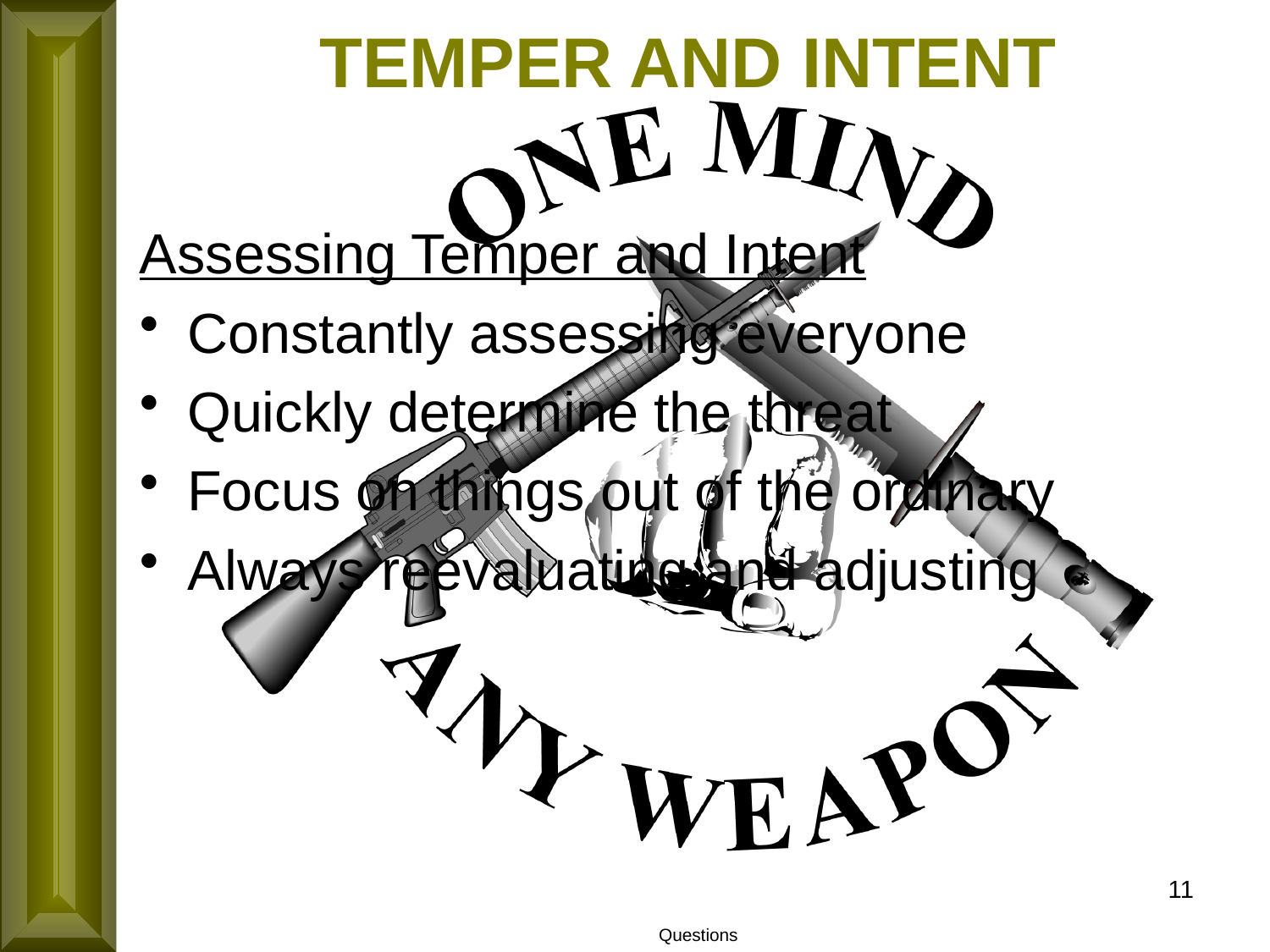

TEMPER AND INTENT
Assessing Temper and Intent
Constantly assessing everyone
Quickly determine the threat
Focus on things out of the ordinary
Always reevaluating and adjusting
11
Questions